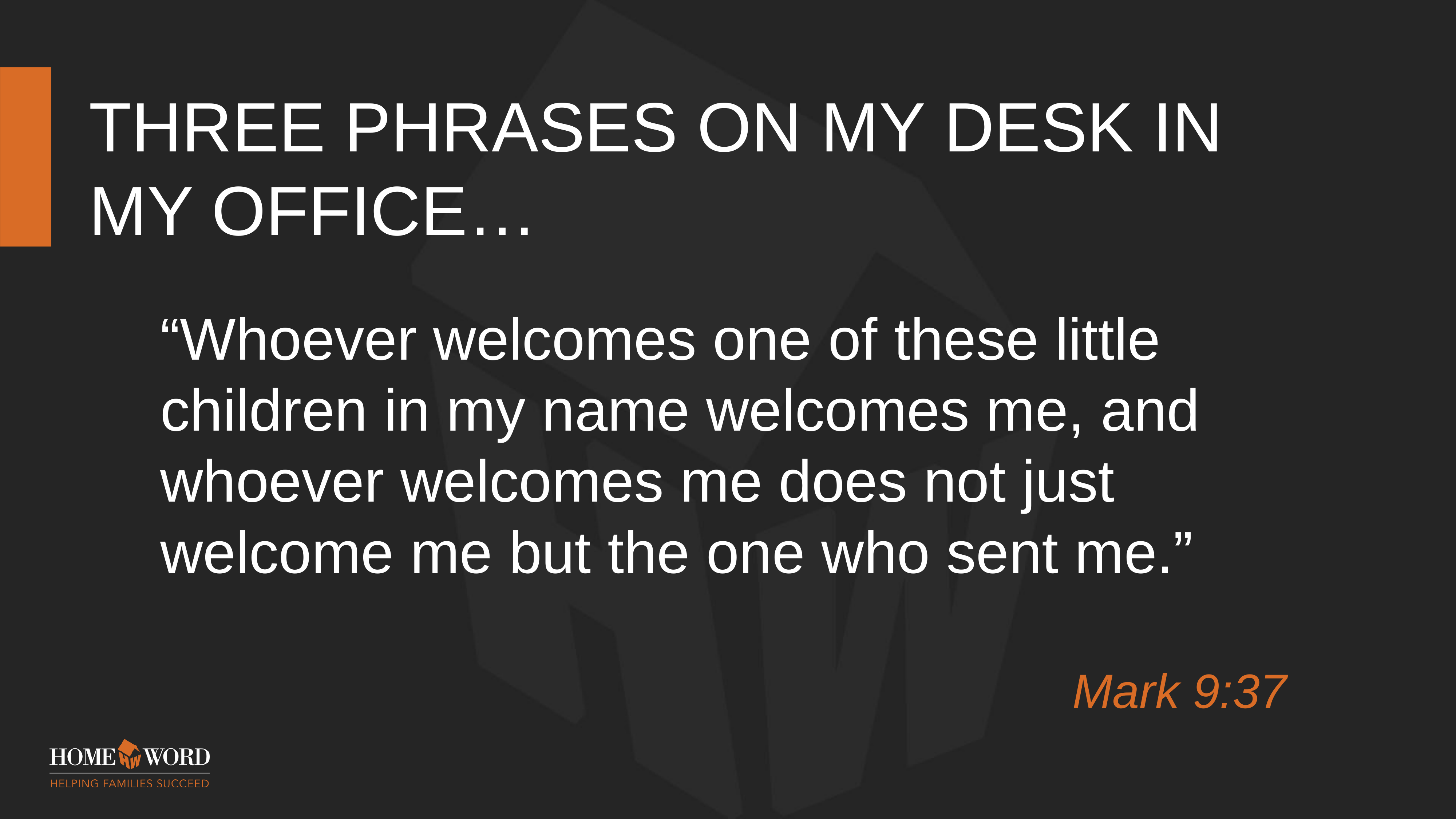

Three phrases on my desk in my office…
# “Whoever welcomes one of these little children in my name welcomes me, and whoever welcomes me does not just welcome me but the one who sent me.”
Mark 9:37